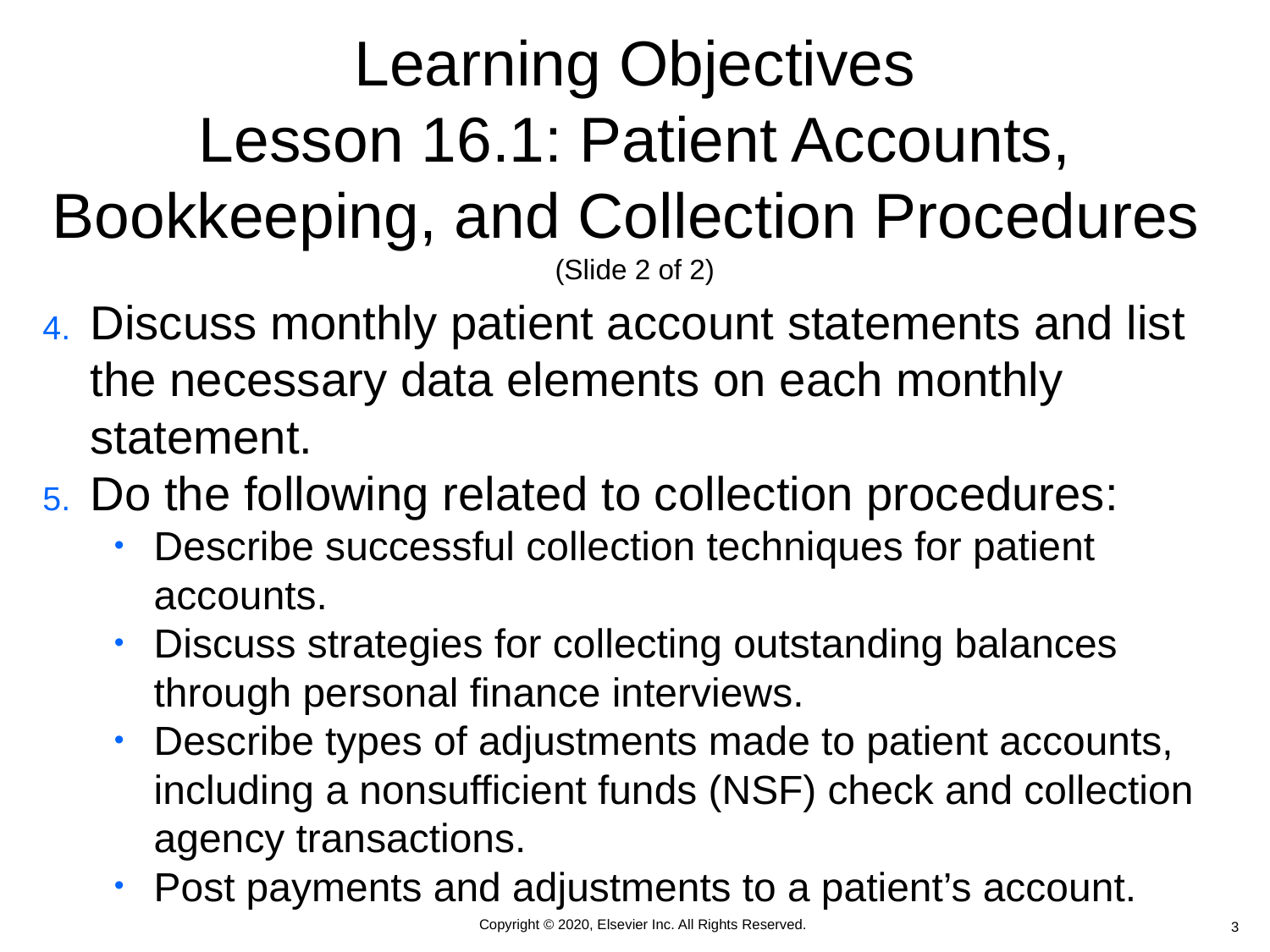

# Learning Objectives Lesson 16.1: Patient Accounts, Bookkeeping, and Collection Procedures (Slide 2 of 2)
Discuss monthly patient account statements and list the necessary data elements on each monthly statement.
Do the following related to collection procedures:
Describe successful collection techniques for patient accounts.
Discuss strategies for collecting outstanding balances through personal finance interviews.
Describe types of adjustments made to patient accounts, including a nonsufficient funds (NSF) check and collection agency transactions.
Post payments and adjustments to a patient’s account.